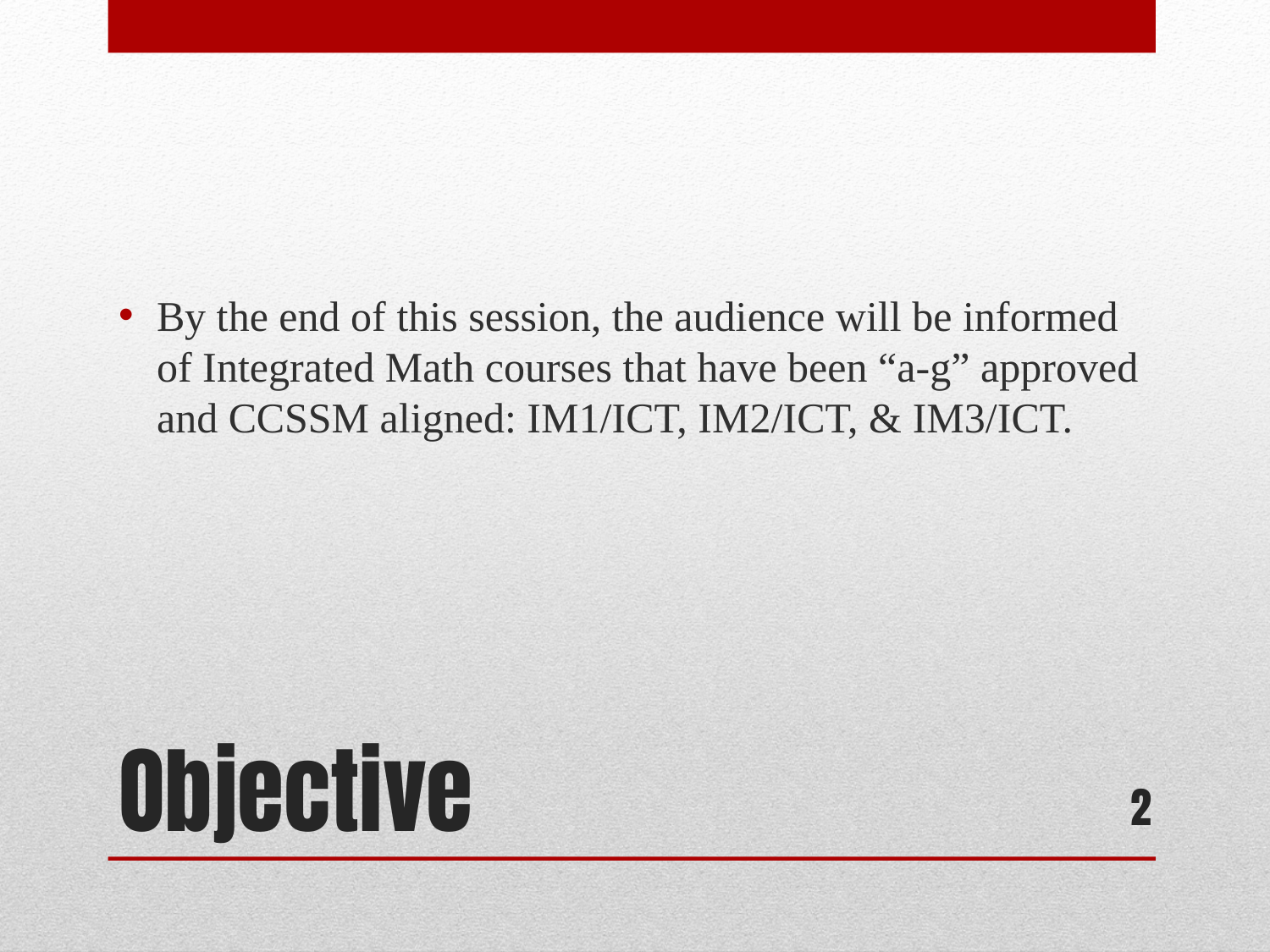

By the end of this session, the audience will be informed of Integrated Math courses that have been “a-g” approved and CCSSM aligned: IM1/ICT, IM2/ICT, & IM3/ICT.
# Objective
2